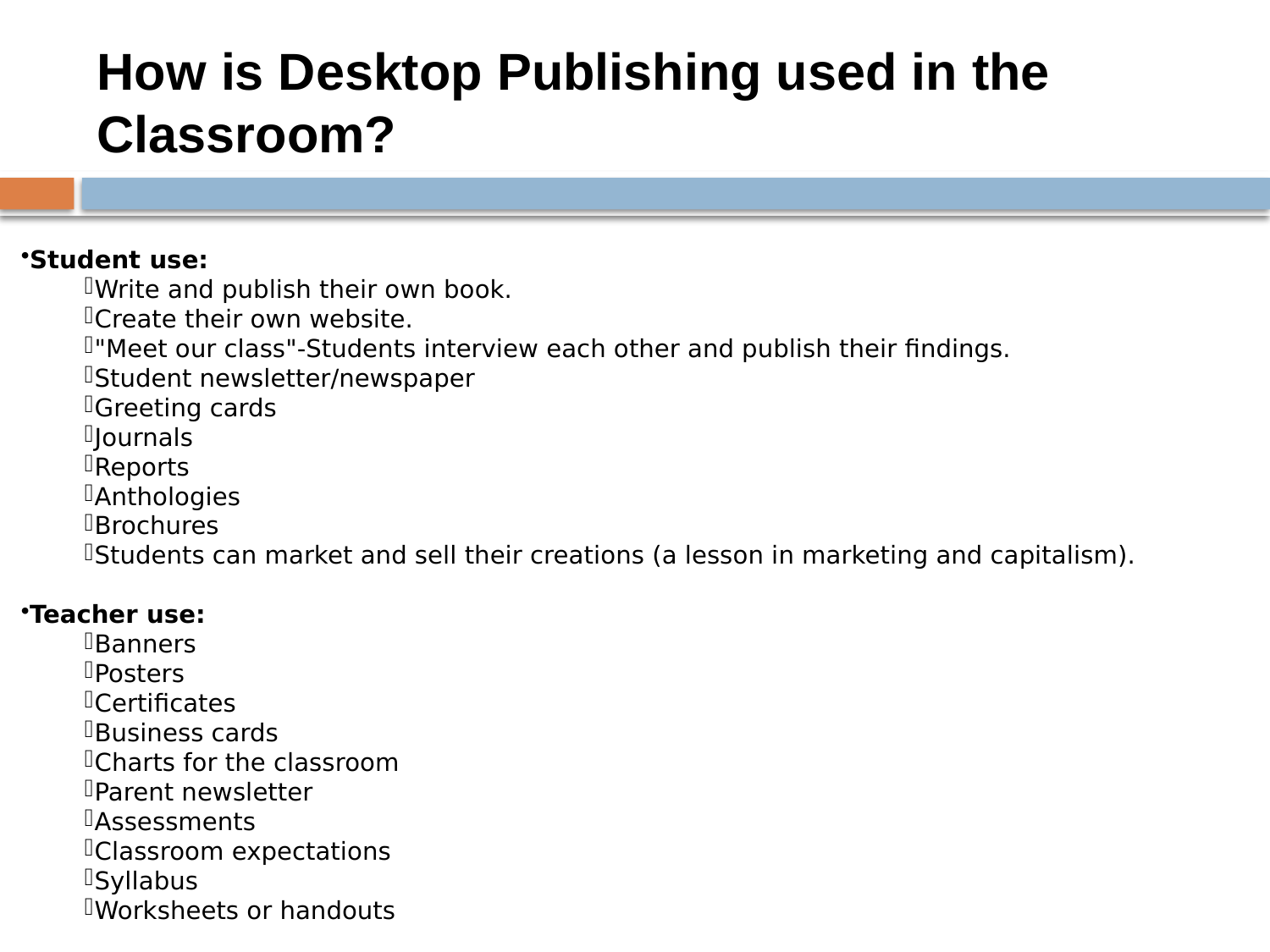

Student use:
Write and publish their own book.
Create their own website.
"Meet our class"-Students interview each other and publish their findings.
Student newsletter/newspaper
Greeting cards
Journals
Reports
Anthologies
Brochures
Students can market and sell their creations (a lesson in marketing and capitalism).

Teacher use:
Banners
Posters
Certificates
Business cards
Charts for the classroom
Parent newsletter
Assessments
Classroom expectations
Syllabus
Worksheets or handouts

# How is Desktop Publishing used in the Classroom?